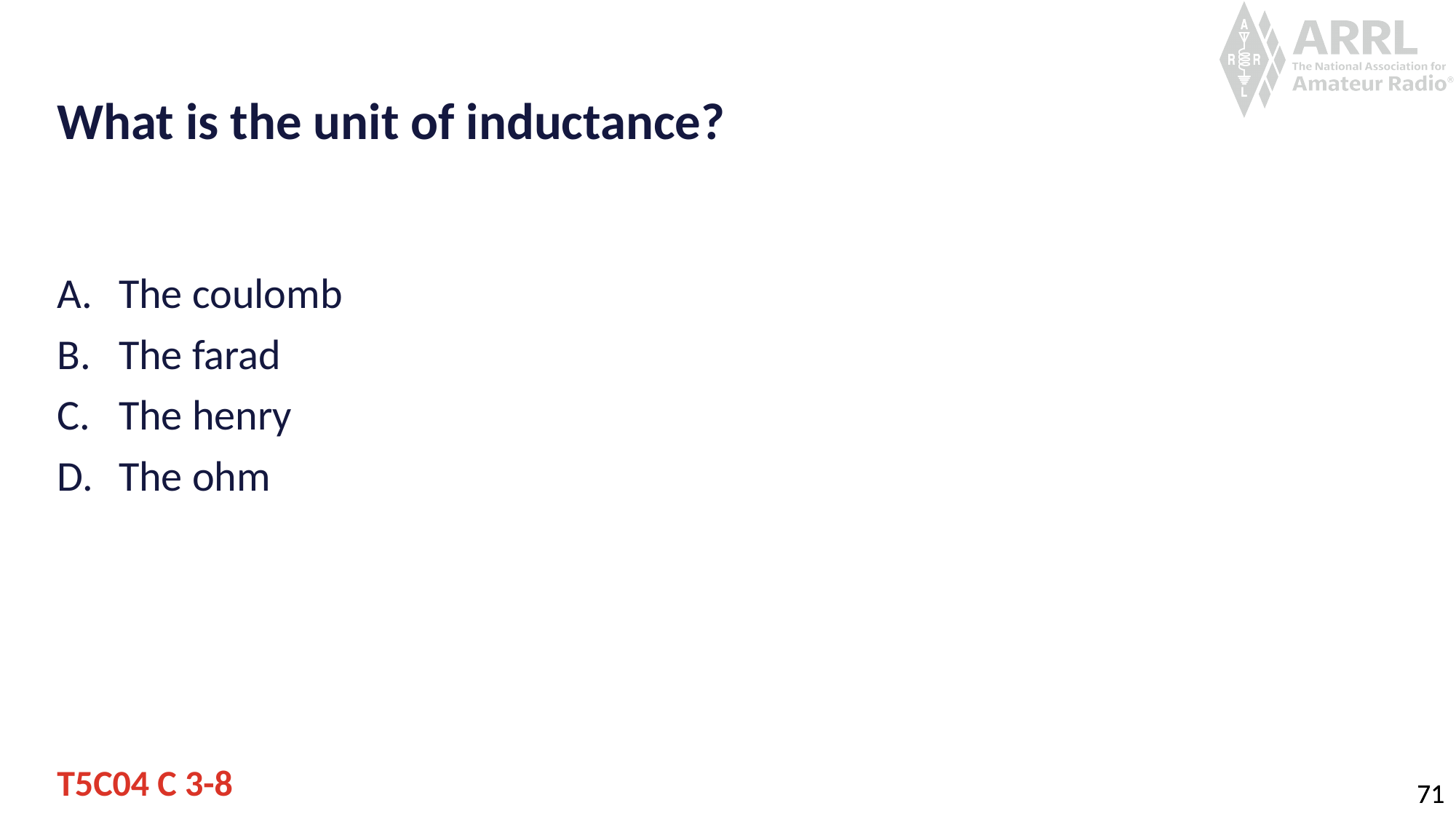

# What is the unit of inductance?
The coulomb
The farad
The henry
The ohm
T5C04 C 3-8